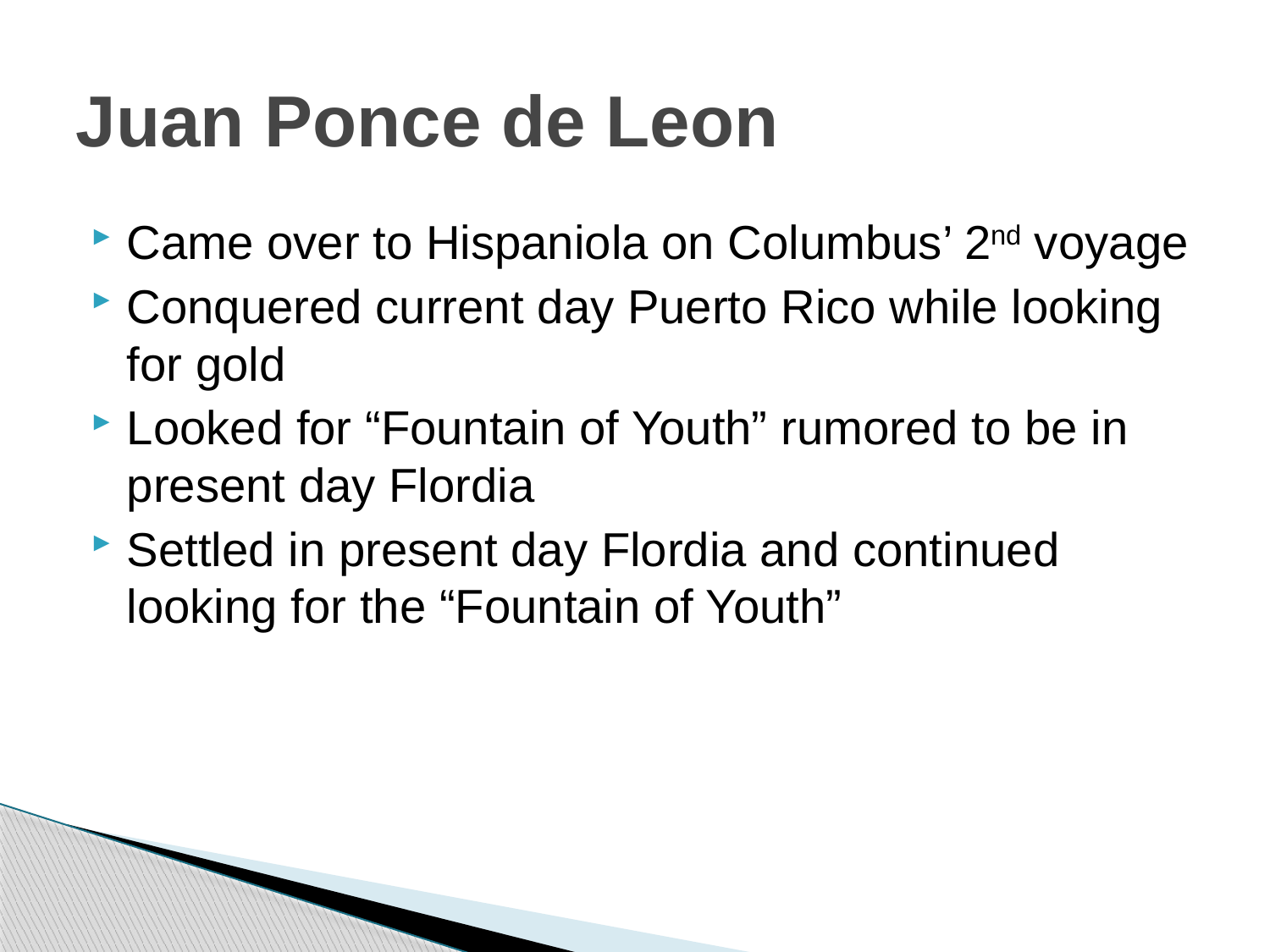

# Juan Ponce de Leon
Came over to Hispaniola on Columbus’ 2nd voyage
Conquered current day Puerto Rico while looking for gold
Looked for “Fountain of Youth” rumored to be in present day Flordia
Settled in present day Flordia and continued looking for the “Fountain of Youth”